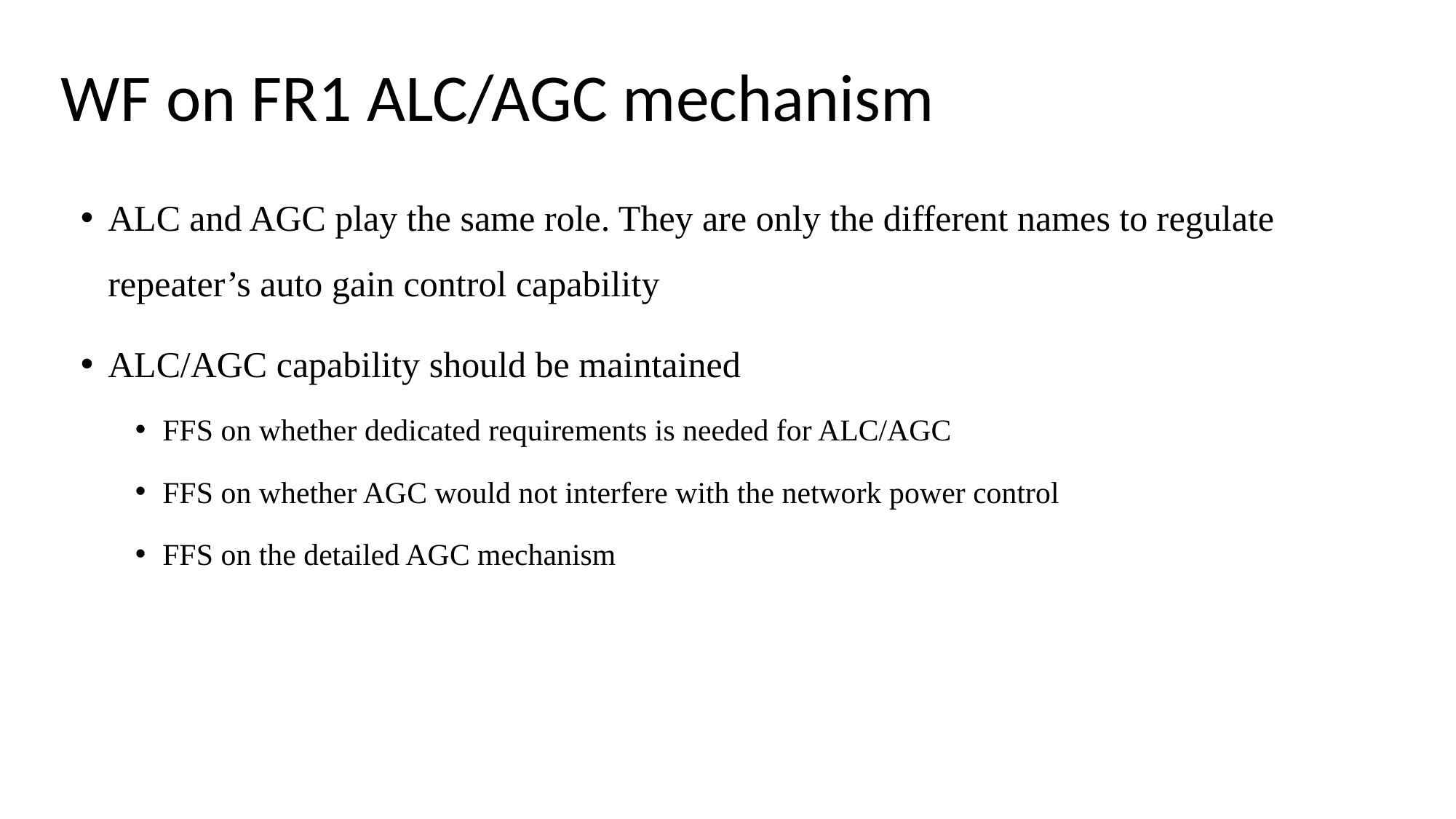

# WF on FR1 ALC/AGC mechanism
ALC and AGC play the same role. They are only the different names to regulate repeater’s auto gain control capability
ALC/AGC capability should be maintained
FFS on whether dedicated requirements is needed for ALC/AGC
FFS on whether AGC would not interfere with the network power control
FFS on the detailed AGC mechanism